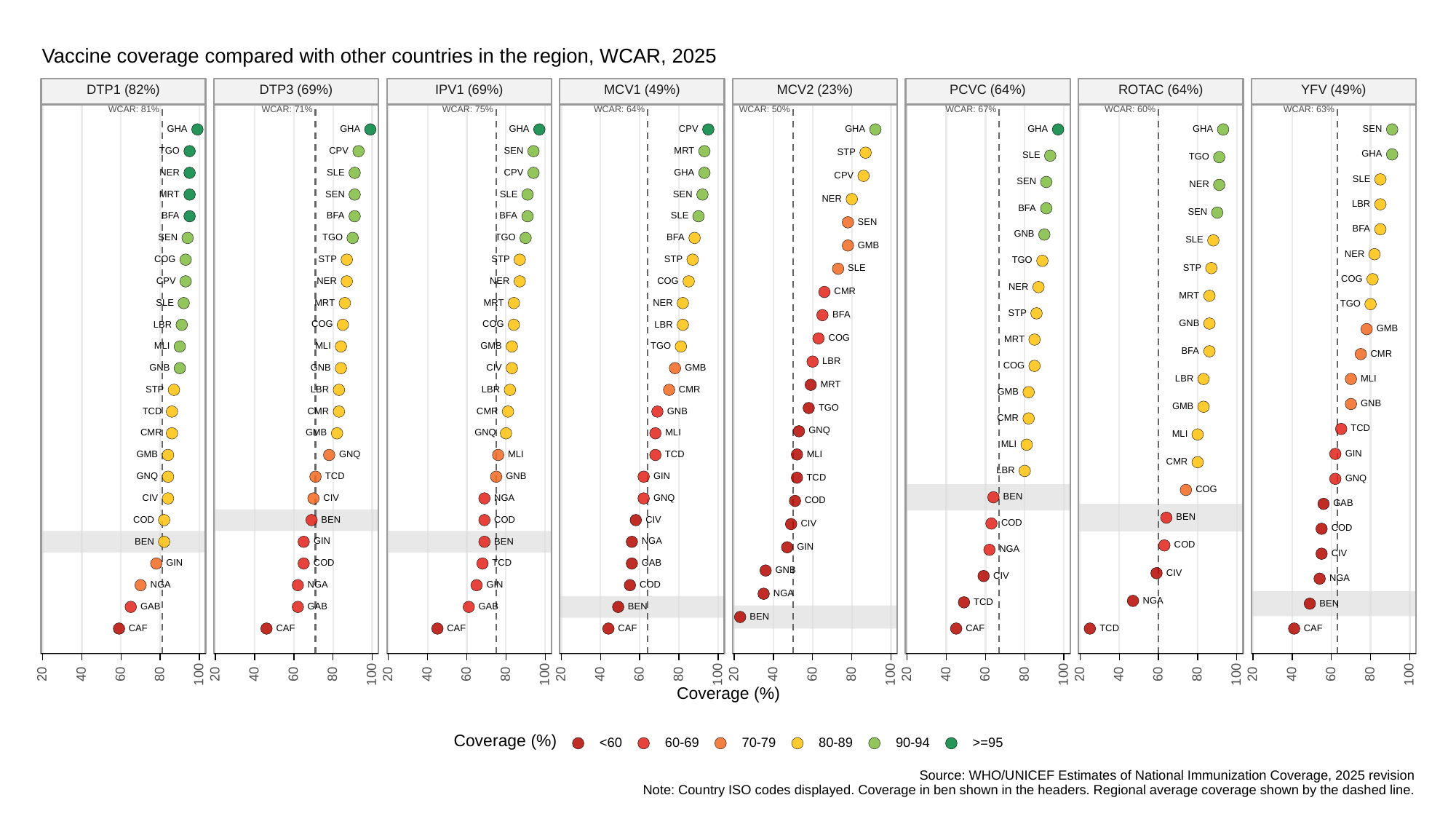

Vaccine coverage compared with other countries in the region, WCAR, 2025

ROTAC (64%)
DTP1 (82%)
DTP3 (69%)
IPV1 (69%)
MCV1 (49%)
MCV2 (23%)
PCVC (64%)
YFV (49%)

WCAR: 81%
WCAR: 71%
WCAR: 75%
WCAR: 64%
WCAR: 50%
WCAR: 67%
WCAR: 60%
WCAR: 63%

GHA
GHA
GHA
CPV
GHA
GHA
GHA
SEN

TGO
CPV
SEN
MRT

STP

GHA

SLE
TGO

SLE
CPV
GHA
NER

CPV

SLE

SEN

NER

SEN
SLE
SEN
MRT

NER

LBR

BFA

SEN

SLE
BFA
BFA
BFA

SEN

BFA

GNB

TGO
TGO
SEN

BFA
SLE

GMB

NER

COG
STP
STP
STP
TGO

STP
SLE

COG
COG
CPV
NER
NER

NER

CMR

MRT

SLE
MRT
MRT
NER
TGO

STP
BFA

GNB
COG
COG
LBR
LBR

GMB

COG
MRT

TGO
GMB
MLI
MLI

BFA

CMR

LBR

COG

GNB
GNB
CIV
GMB

LBR
MLI

MRT

STP
CMR

LBR
LBR
GMB

GNB

GMB
TGO

TCD
CMR
CMR
GNB

CMR

TCD

GNQ

GNQ
CMR
GMB
MLI
MLI

MLI

GIN
GNQ
MLI
GMB
TCD
MLI

CMR

LBR

GNQ

TCD
GNB
GIN
TCD
GNQ

COG

BEN
GNQ
CIV
CIV
NGA

COD

GAB

BEN
COD
COD
CIV
BEN

COD
CIV

COD

GIN
NGA
BEN
BEN

COD
GIN

NGA

CIV

COD
GIN
TCD
GAB

GNB

CIV

CIV

NGA

COD
NGA
NGA
GIN

NGA

NGA

TCD
BEN

GAB
GAB
GAB
BEN

BEN

CAF
CAF
CAF
CAF
CAF
TCD
CAF

20
40
60
80
100
20
40
60
80
100
20
40
60
80
100
20
40
60
80
100
20
40
60
80
100
20
40
60
80
100
20
40
60
80
100
20
40
60
80
100
Coverage (%)
Coverage (%)

<60
60-69
70-79
80-89
90-94
>=95
Source: WHO/UNICEF Estimates of National Immunization Coverage, 2025 revision
Note: Country ISO codes displayed. Coverage in ben shown in the headers. Regional average coverage shown by the dashed line.